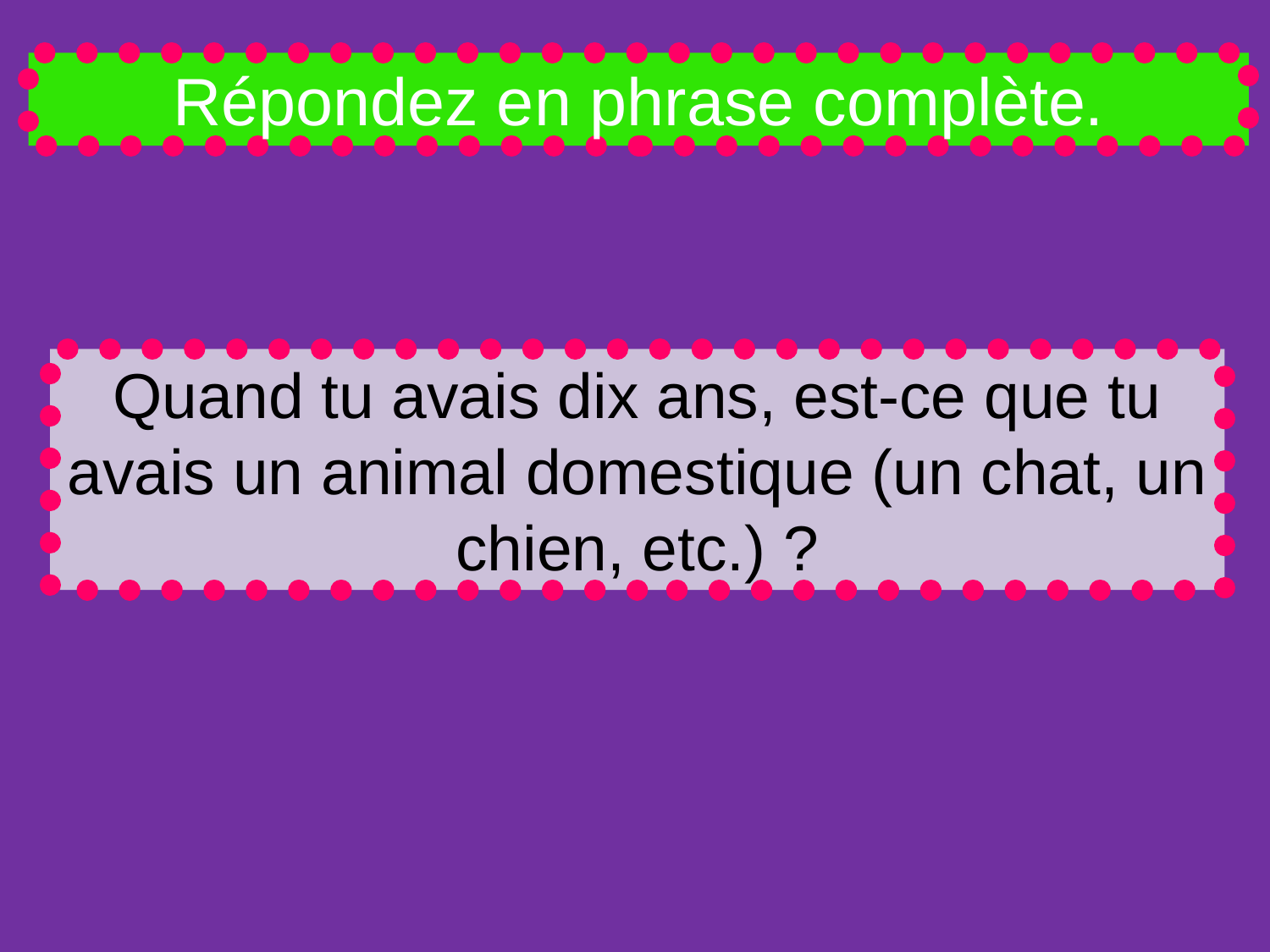

Répondez en phrase complète.
Quand tu avais dix ans, est-ce que tu avais un animal domestique (un chat, un chien, etc.) ?